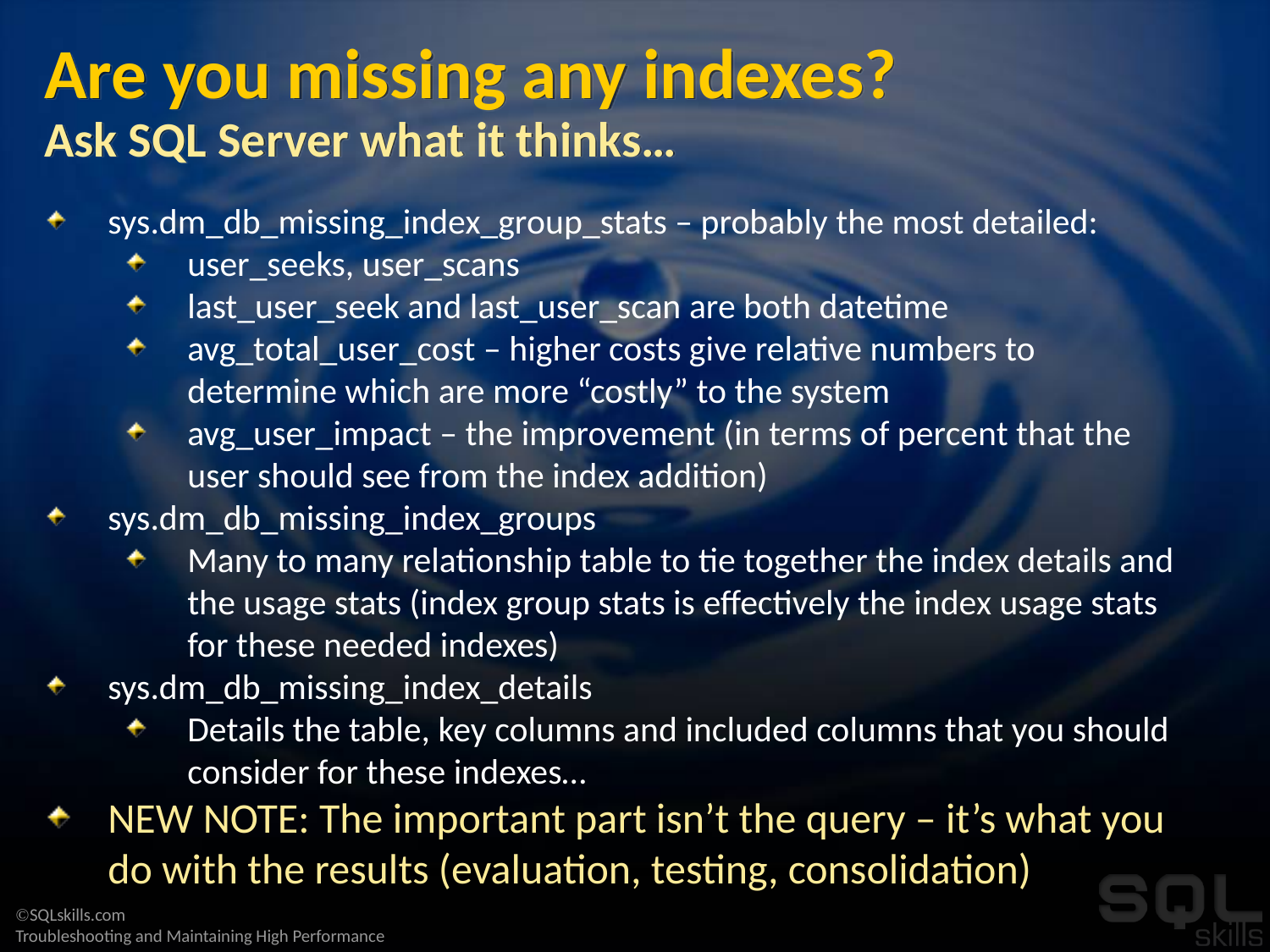

# Are you missing any indexes? Ask SQL Server what it thinks…
sys.dm_db_missing_index_group_stats – probably the most detailed:
user_seeks, user_scans
last_user_seek and last_user_scan are both datetime
avg_total_user_cost – higher costs give relative numbers to determine which are more “costly” to the system
avg_user_impact – the improvement (in terms of percent that the user should see from the index addition)
sys.dm_db_missing_index_groups
Many to many relationship table to tie together the index details and the usage stats (index group stats is effectively the index usage stats for these needed indexes)
sys.dm_db_missing_index_details
Details the table, key columns and included columns that you should consider for these indexes…
NEW NOTE: The important part isn’t the query – it’s what you do with the results (evaluation, testing, consolidation)